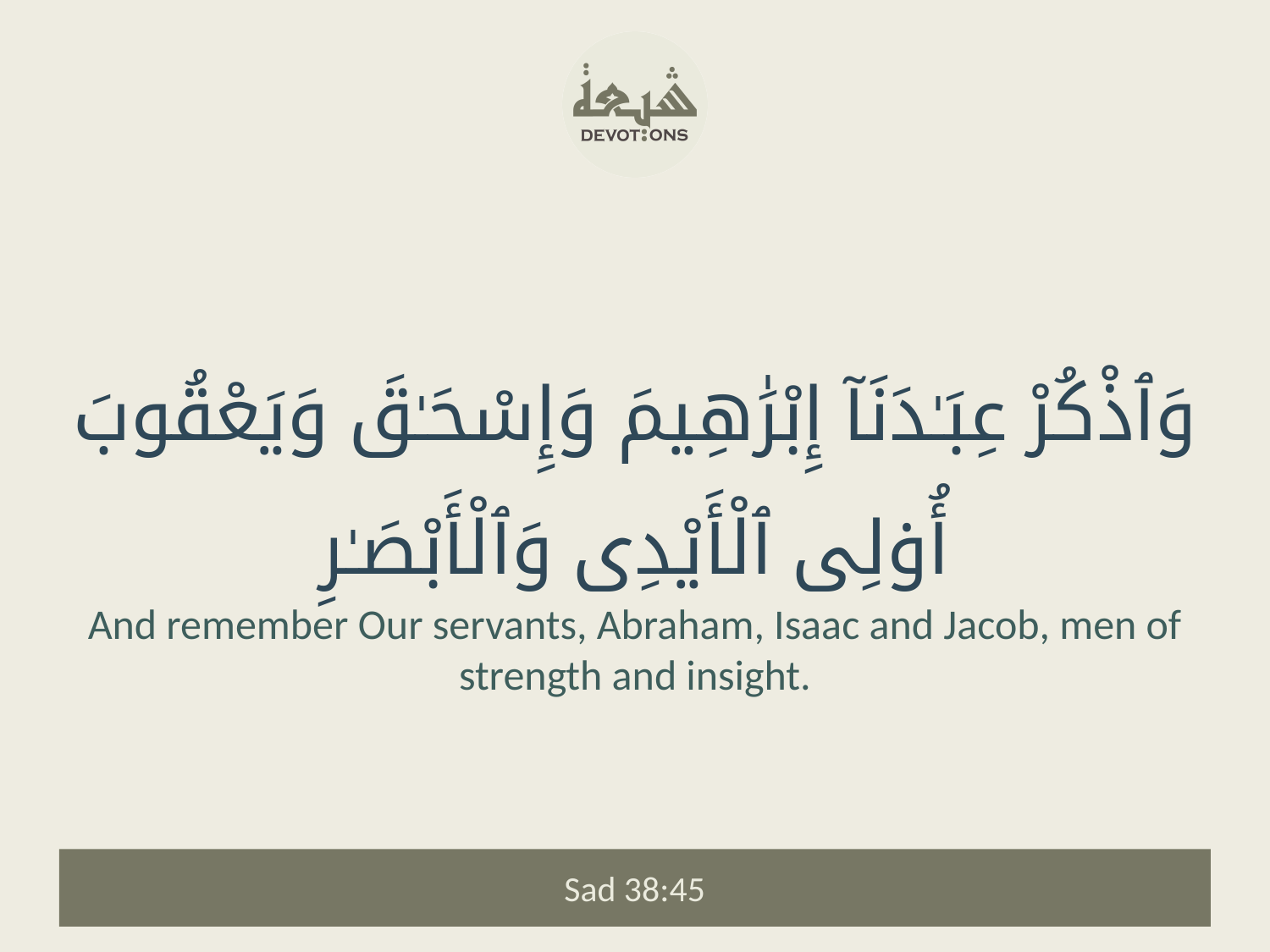

وَٱذْكُرْ عِبَـٰدَنَآ إِبْرَٰهِيمَ وَإِسْحَـٰقَ وَيَعْقُوبَ أُو۟لِى ٱلْأَيْدِى وَٱلْأَبْصَـٰرِ
And remember Our servants, Abraham, Isaac and Jacob, men of strength and insight.
Sad 38:45